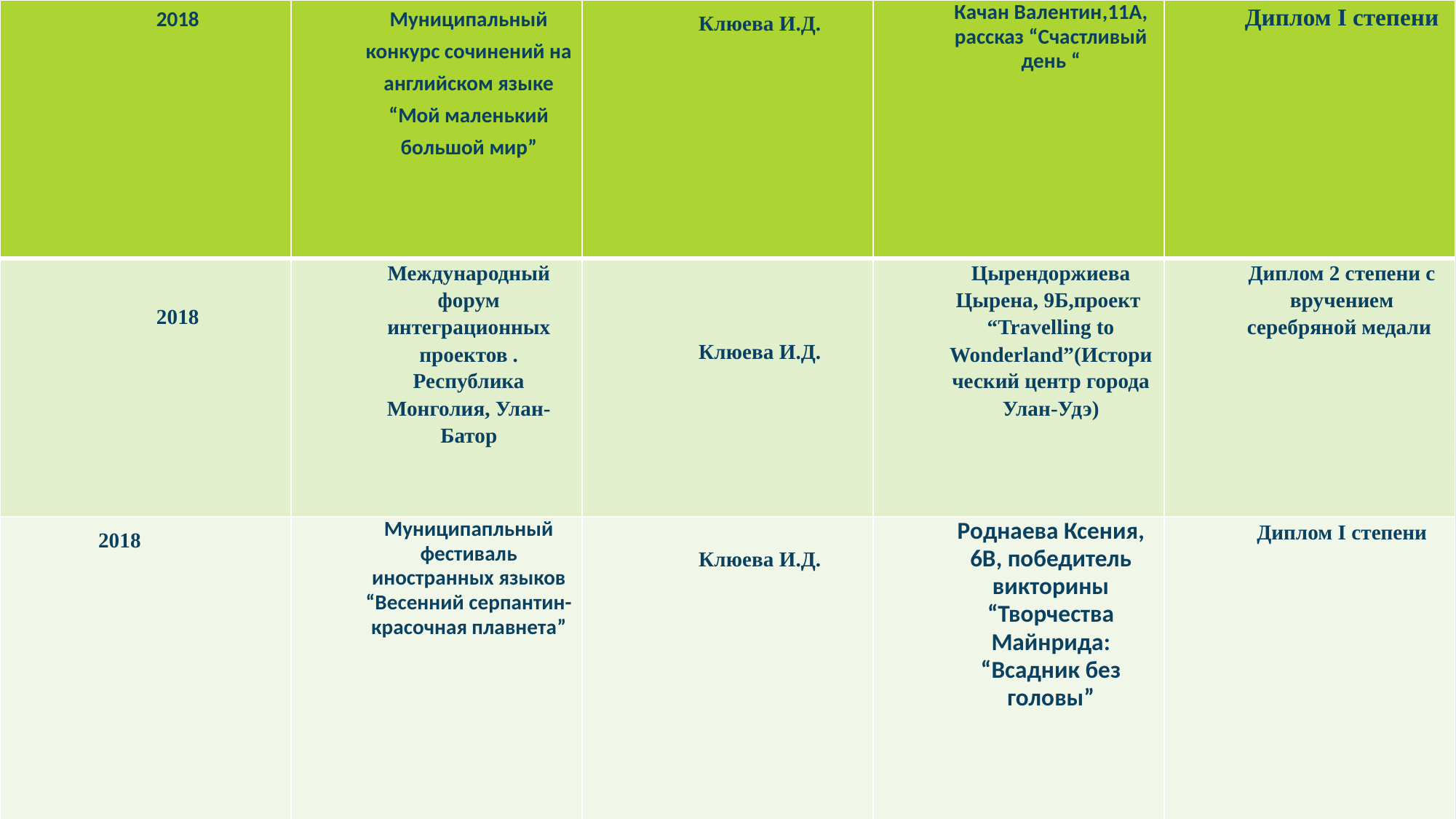

| 2018 | Муниципальный конкурс сочинений на английском языке “Мой маленький большой мир” | Клюева И.Д. | Качан Валентин,11А, рассказ “Cчастливый день “ | Диплом I степени |
| --- | --- | --- | --- | --- |
| 2018 | Международный форум интеграционных проектов . Республика Монголия, Улан-Батор | Клюева И.Д. | Цырендоржиева Цырена, 9Б,проект “Travelling to Wonderland”(Исторический центр города Улан-Удэ) | Диплом 2 степени с вручением серебряной медали |
| 2018 | Муниципапльный фестиваль иностранных языков “Весенний серпантин-красочная плавнета” | Клюева И.Д. | Роднаева Ксения, 6В, победитель викторины “Творчества Майнрида: “Всадник без головы” | Диплом I степени |
#